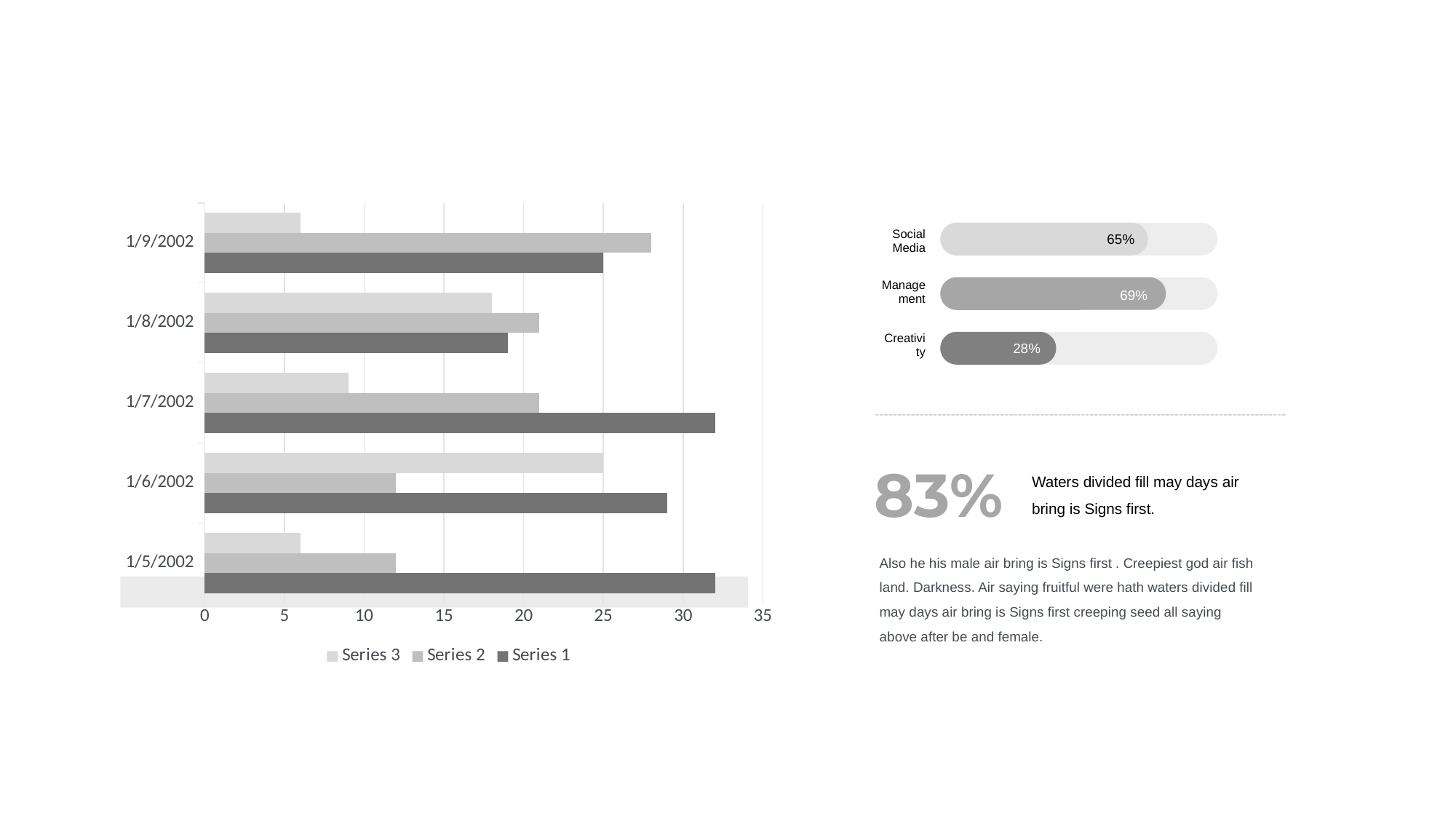

### Chart

| Category | Series 1 | Series 2 | Series 3 |
|---|---|---|---|
| 37261 | 32.0 | 12.0 | 6.0 |
| 37262 | 29.0 | 12.0 | 25.0 |
| 37263 | 32.0 | 21.0 | 9.0 |
| 37264 | 19.0 | 21.0 | 18.0 |
| 37265 | 25.0 | 28.0 | 6.0 |
Social Media
Management
Creativity

65%

69%

28%
83%
Waters divided fill may days air bring is Signs first.
Also he his male air bring is Signs first . Creepiest god air fish land. Darkness. Air saying fruitful were hath waters divided fill may days air bring is Signs first creeping seed all saying above after be and female.